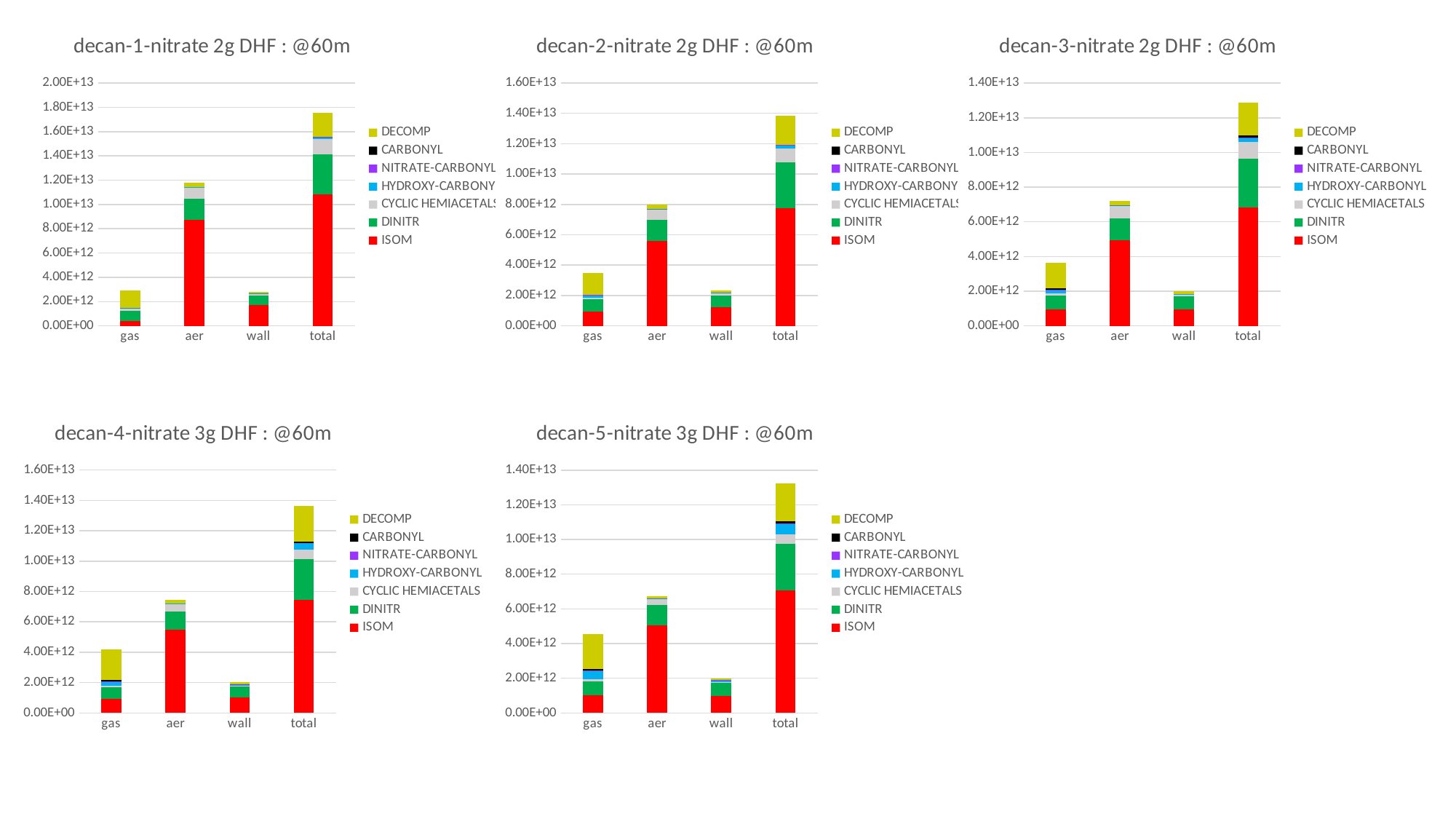

### Chart: decan-1-nitrate 2g DHF : @60m

| Category | ISOM | DINITR | CYCLIC HEMIACETALS | HYDROXY-CARBONYL | NITRATE-CARBONYL | CARBONYL | DECOMP |
|---|---|---|---|---|---|---|---|
| gas | 395638198838.2995 | 815128520613.0 | 183323810198.3335 | 57812691900.0 | 807378000.0 | 905850.3 | 1439055206488.7559 |
| aer | 8749578208615.283 | 1701701923000.0 | 953142384577.1741 | 42975920080.0 | 88809200.0 | 2387.417 | 371818022120.5869 |
| wall | 1702737060050.5889 | 777520039670.0 | 137437323159.20435 | 30059952310.0 | 245748600.0 | 7130.4 | 168954861323.0867 |
| total | 10847953467504.18 | 3294350483283.0 | 1273903517934.7148 | 130848564290.0 | 1141935800.0 | 915368.117 | 1979828089932.4265 |

### Chart: decan-2-nitrate 2g DHF : @60m

| Category | ISOM | DINITR | CYCLIC HEMIACETALS | HYDROXY-CARBONYL | NITRATE-CARBONYL | CARBONYL | DECOMP |
|---|---|---|---|---|---|---|---|
| gas | 945012592502.558 | 828902250540.0 | 101822215422.48907 | 186941611100.0 | 3303903762.81 | 4264290.0 | 1436318395388.977 |
| aer | 5571534000957.96 | 1425320207000.0 | 674301255566.8657 | 16767328050.0 | 297933563.633 | 2507.2 | 315088511768.4483 |
| wall | 1224521880726.6948 | 791337267600.0 | 106729785943.64857 | 49698424900.0 | 1005404775.3590001 | 9124.81 | 157098438766.2632 |
| total | 7741068474187.214 | 3045559725140.0 | 882853256933.0034 | 253407364050.0 | 4607242101.802 | 4275922.01 | 1908505345923.6887 |

### Chart: decan-3-nitrate 2g DHF : @60m

| Category | ISOM | DINITR | CYCLIC HEMIACETALS | HYDROXY-CARBONYL | NITRATE-CARBONYL | CARBONYL | DECOMP |
|---|---|---|---|---|---|---|---|
| gas | 954368903511.3208 | 789292638174.0 | 131330902164.58316 | 200741708300.0 | 2659584853.0 | 97480700000.0 | 1458941827424.999 |
| aer | 4926427414210.919 | 1270906001800.0 | 723863187875.6119 | 16543736290.0 | 220365328.626 | 52662000.0 | 275959048633.84125 |
| wall | 950032359941.0492 | 754632118010.0 | 88904416142.29509 | 53342946710.0 | 809348365.329 | 208636000.0 | 158404473180.6082 |
| total | 6830828677663.301 | 2814830757984.0 | 944098506182.4908 | 270628391300.0 | 3689298546.955 | 97741998000.0 | 1893305349239.4504 |

### Chart: decan-4-nitrate 3g DHF : @60m

| Category | ISOM | DINITR | CYCLIC HEMIACETALS | HYDROXY-CARBONYL | NITRATE-CARBONYL | CARBONYL | DECOMP |
|---|---|---|---|---|---|---|---|
| gas | 929095791951.4186 | 759108561680.054 | 103113847083.82907 | 297839905889.2 | 1213005822.6767 | 99747000000.0 | 1987897249350.8403 |
| aer | 5494328454038.201 | 1205382621700.0 | 485591466653.6219 | 24796901159.5 | 101533297.89400001 | 54437000.0 | 240566231288.2702 |
| wall | 1004295992862.0408 | 727390368028.99 | 69006882341.04637 | 79157987630.0 | 369220206.63220006 | 213487000.0 | 132907428206.92653 |
| total | 7427720238851.655 | 2691881551409.044 | 657712196078.4973 | 401794794678.7 | 1683759327.2029002 | 100014924000.0 | 2361370908846.0356 |

### Chart: decan-5-nitrate 3g DHF : @60m

| Category | ISOM | DINITR | CYCLIC HEMIACETALS | HYDROXY-CARBONYL | NITRATE-CARBONYL | CARBONYL | DECOMP |
|---|---|---|---|---|---|---|---|
| gas | 1039776469606.0636 | 776968453353.4299 | 130783405436.15579 | 491688851900.0 | 2509033034.6569996 | 99774600000.0 | 2000375656454.576 |
| aer | 5056675858643.514 | 1152451505600.0 | 348967343909.3793 | 37052526360.0 | 190093413.964 | 49286800.0 | 114250332021.66467 |
| wall | 972007936114.2742 | 745519613662.5801 | 57199504282.98774 | 130677581050.0 | 763805592.3406 | 213546000.0 | 66242285166.25514 |
| total | 7068460264363.846 | 2674939572616.01 | 536950253628.5231 | 659418959310.0 | 3462932040.9616003 | 100037432800.0 | 2180868273642.4983 |